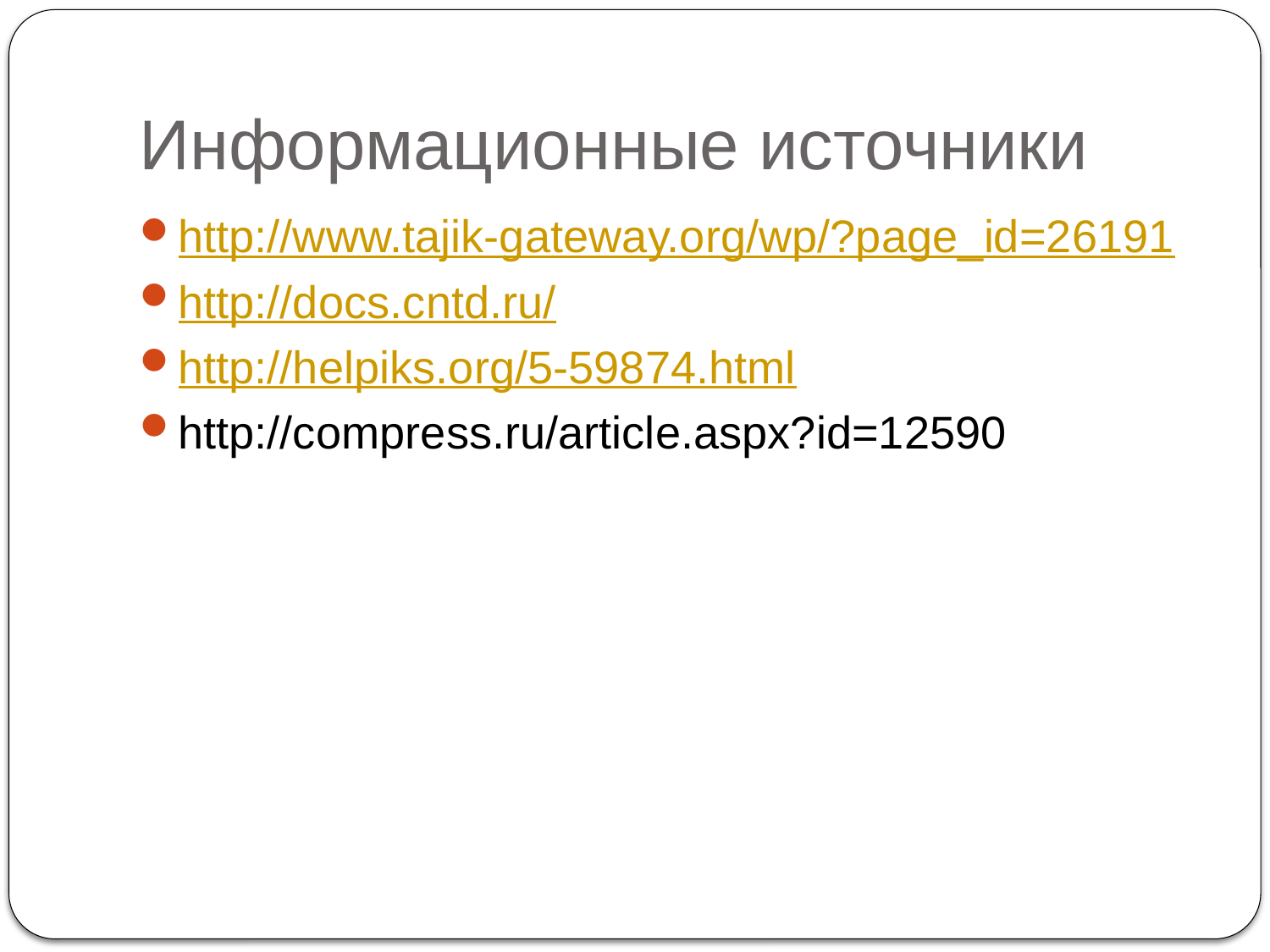

# Информационные источники
http://www.tajik-gateway.org/wp/?page_id=26191
http://docs.cntd.ru/
http://helpiks.org/5-59874.html
http://compress.ru/article.aspx?id=12590